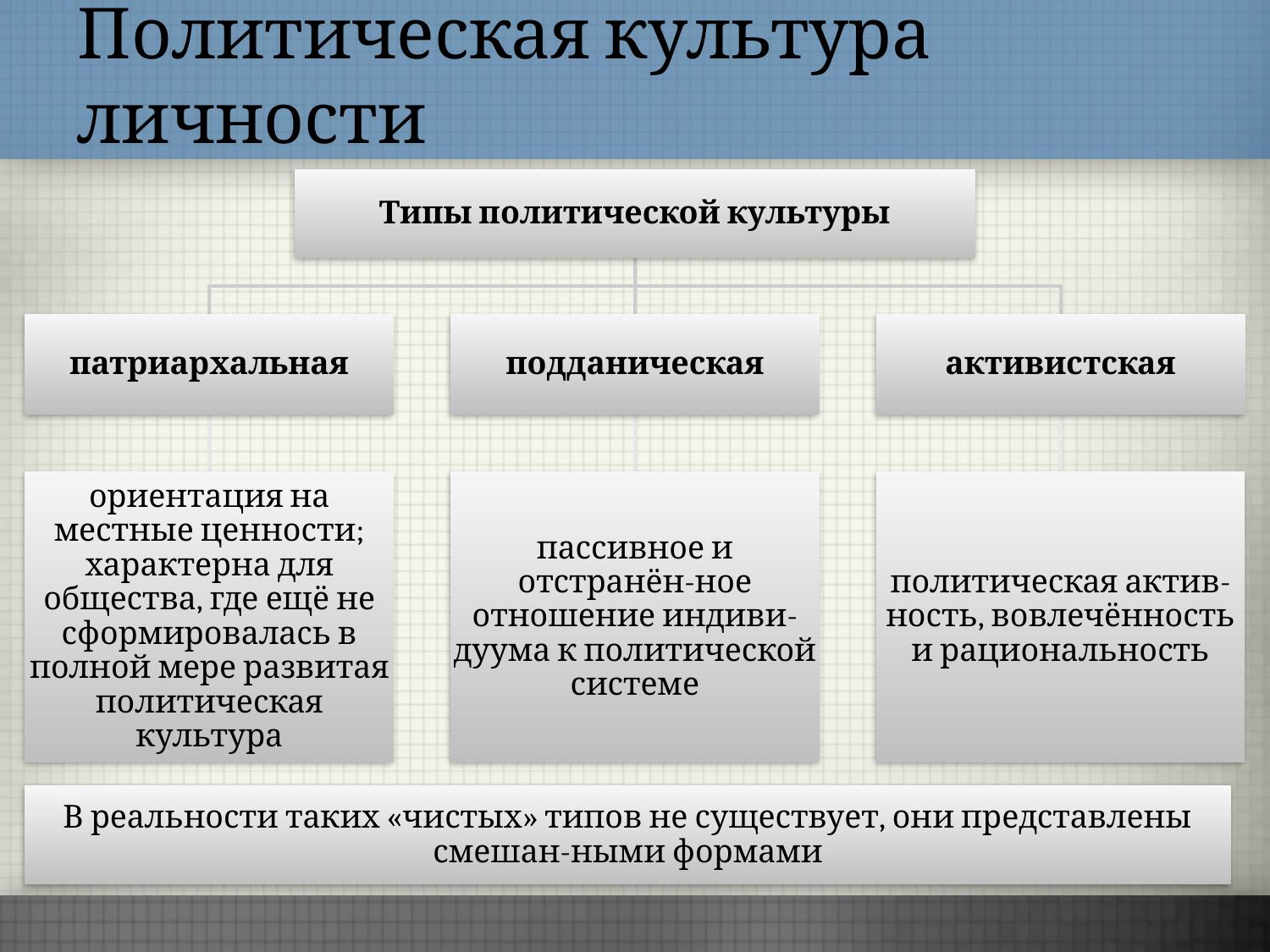

# Политическая культура личности
Типы политической культуры
патриархальная
ориентация на местные ценности; характерна для общества, где ещё не сформировалась в полной мере развитая политическая культура
подданическая
пассивное и отстранён-ное отношение индиви-дуума к политической системе
активистская
политическая актив-ность, вовлечённость и рациональность

В реальности таких «чистых» типов не существует, они представлены смешан-ными формами